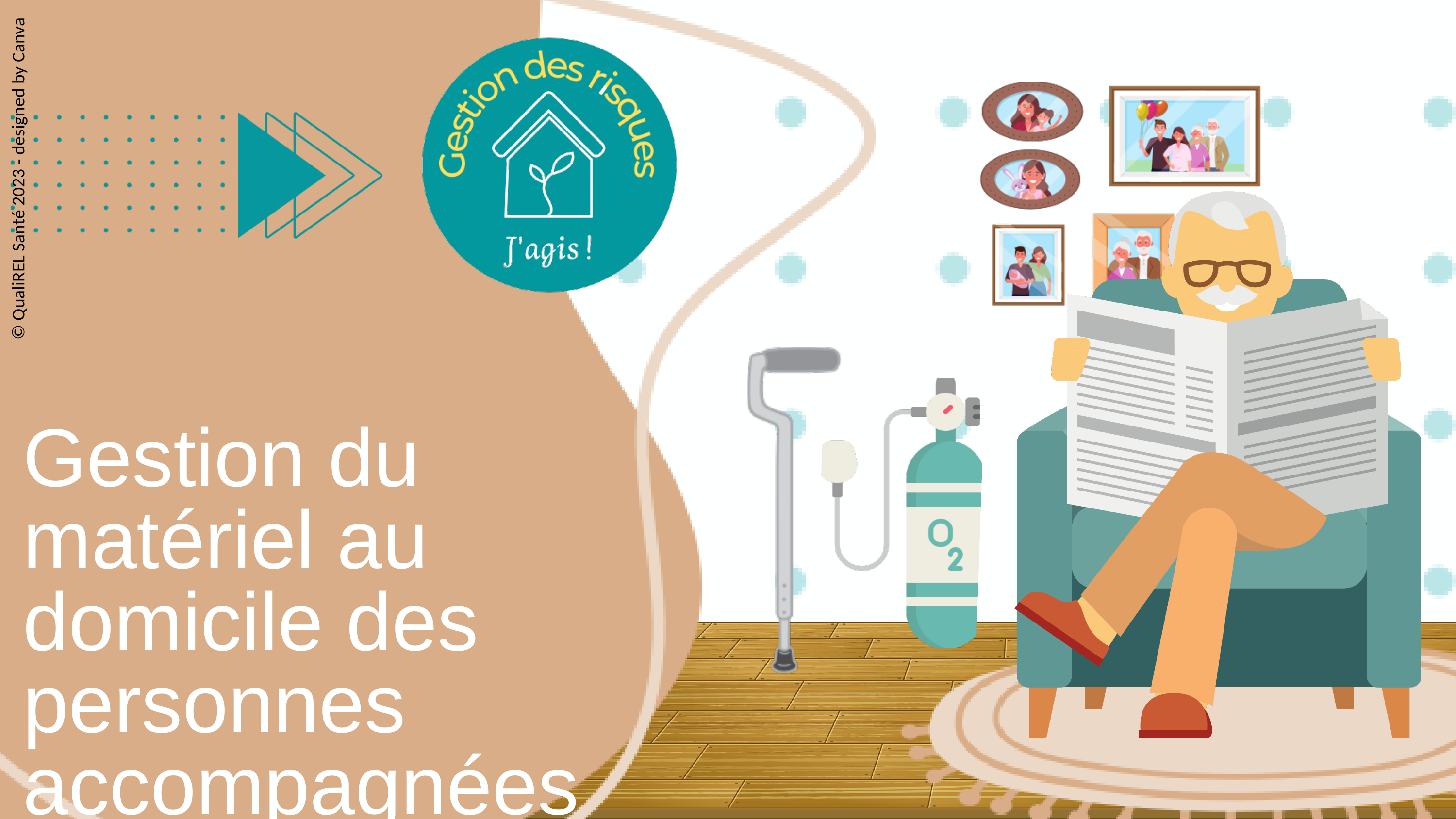

© QualiREL Santé 2023 - designed by Canva

Gestion du matériel au domicile des personnes accompagnées